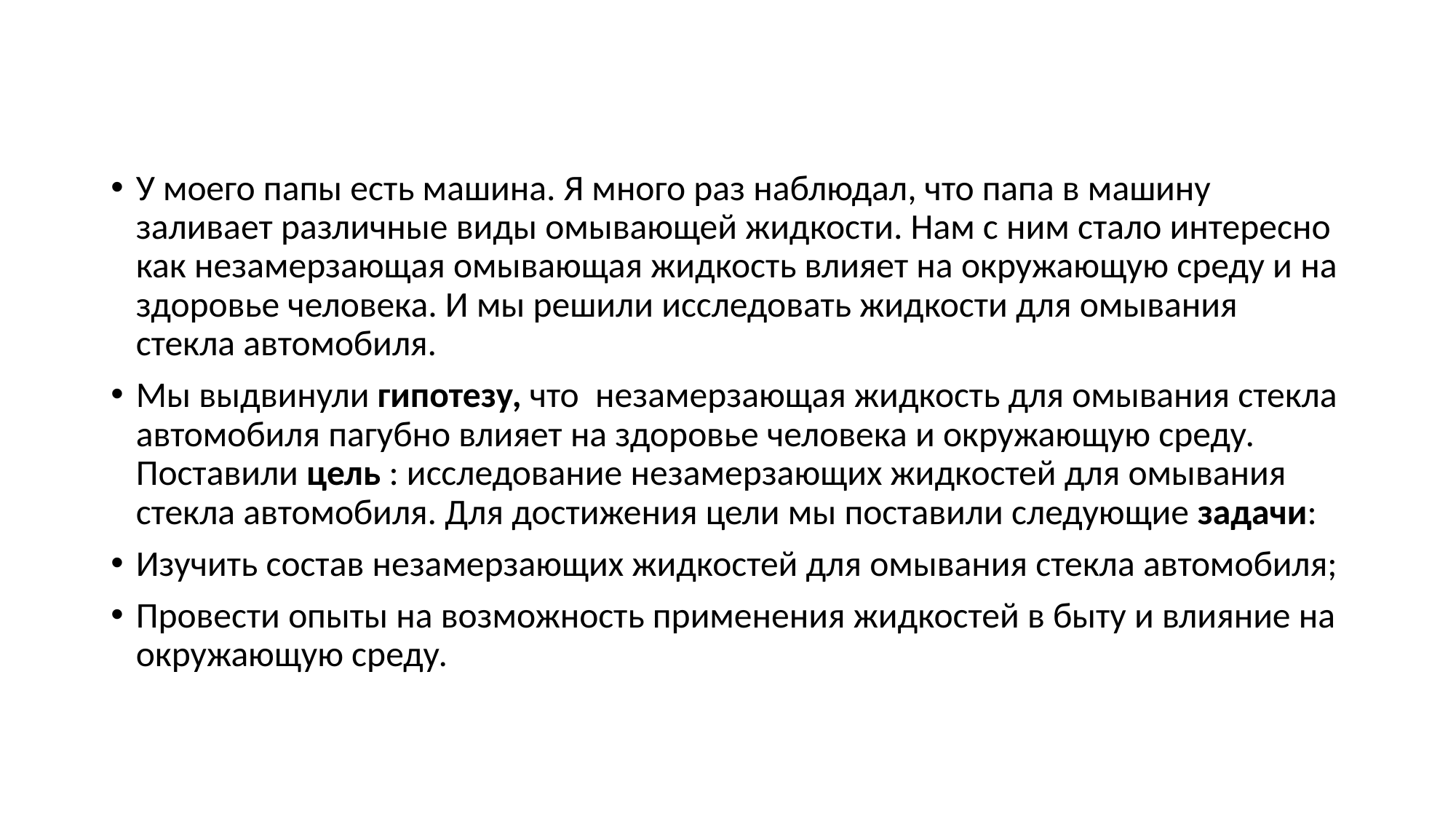

#
У моего папы есть машина. Я много раз наблюдал, что папа в машину заливает различные виды омывающей жидкости. Нам с ним стало интересно как незамерзающая омывающая жидкость влияет на окружающую среду и на здоровье человека. И мы решили исследовать жидкости для омывания стекла автомобиля.
Мы выдвинули гипотезу, что  незамерзающая жидкость для омывания стекла автомобиля пагубно влияет на здоровье человека и окружающую среду. Поставили цель : исследование незамерзающих жидкостей для омывания стекла автомобиля. Для достижения цели мы поставили следующие задачи:
Изучить состав незамерзающих жидкостей для омывания стекла автомобиля;
Провести опыты на возможность применения жидкостей в быту и влияние на окружающую среду.